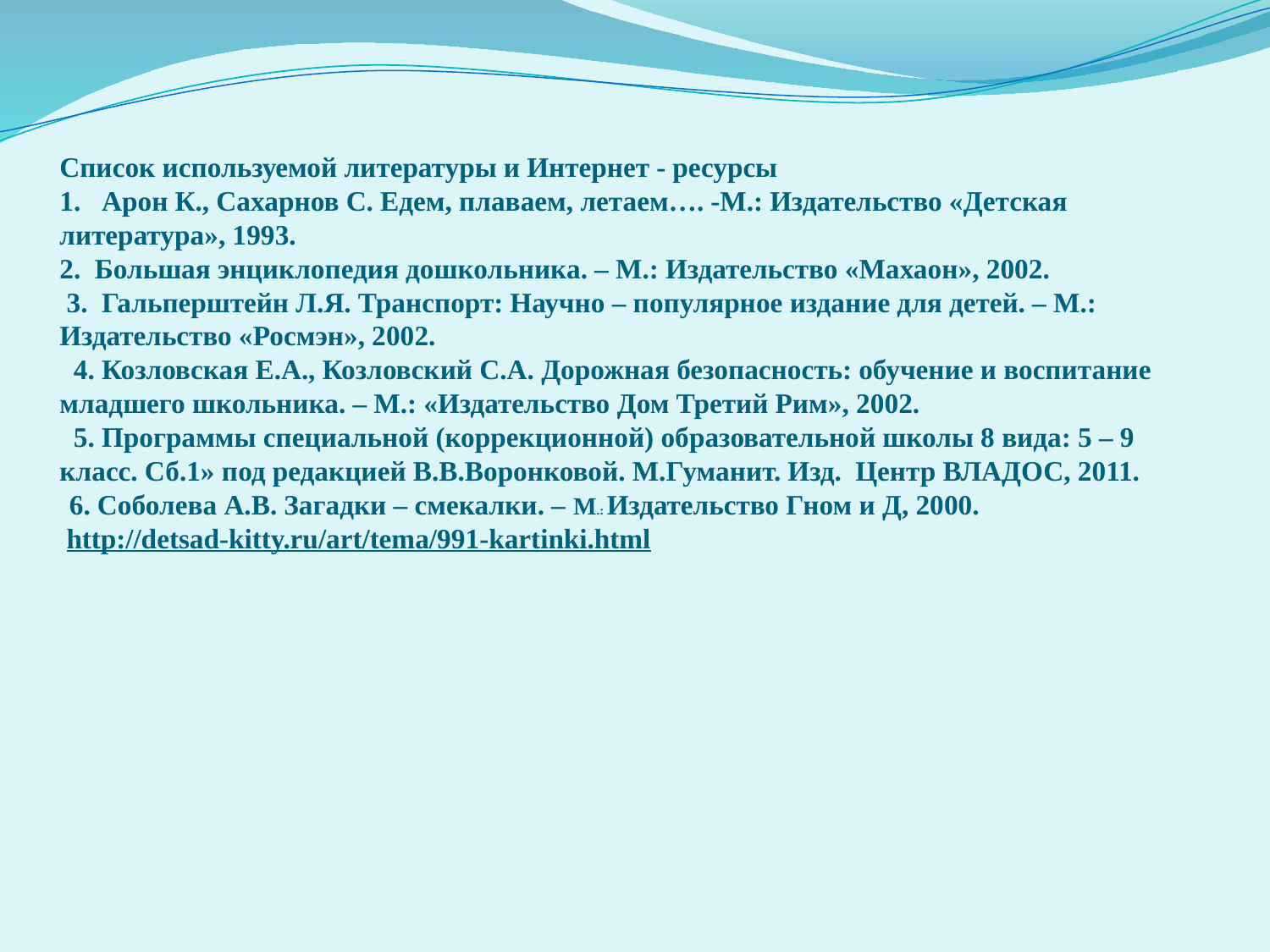

# Список используемой литературы и Интернет - ресурсы 1.   Арон К., Сахарнов С. Едем, плаваем, летаем…. -М.: Издательство «Детская литература», 1993. 2.  Большая энциклопедия дошкольника. – М.: Издательство «Махаон», 2002. 3.  Гальперштейн Л.Я. Транспорт: Научно – популярное издание для детей. – М.: Издательство «Росмэн», 2002. 4. Козловская Е.А., Козловский С.А. Дорожная безопасность: обучение и воспитание младшего школьника. – М.: «Издательство Дом Третий Рим», 2002. 5. Программы специальной (коррекционной) образовательной школы 8 вида: 5 – 9 класс. Сб.1» под редакцией В.В.Воронковой. М.Гуманит. Изд.  Центр ВЛАДОС, 2011. 6. Соболева А.В. Загадки – смекалки. – М.: Издательство Гном и Д, 2000. http://detsad-kitty.ru/art/tema/991-kartinki.html